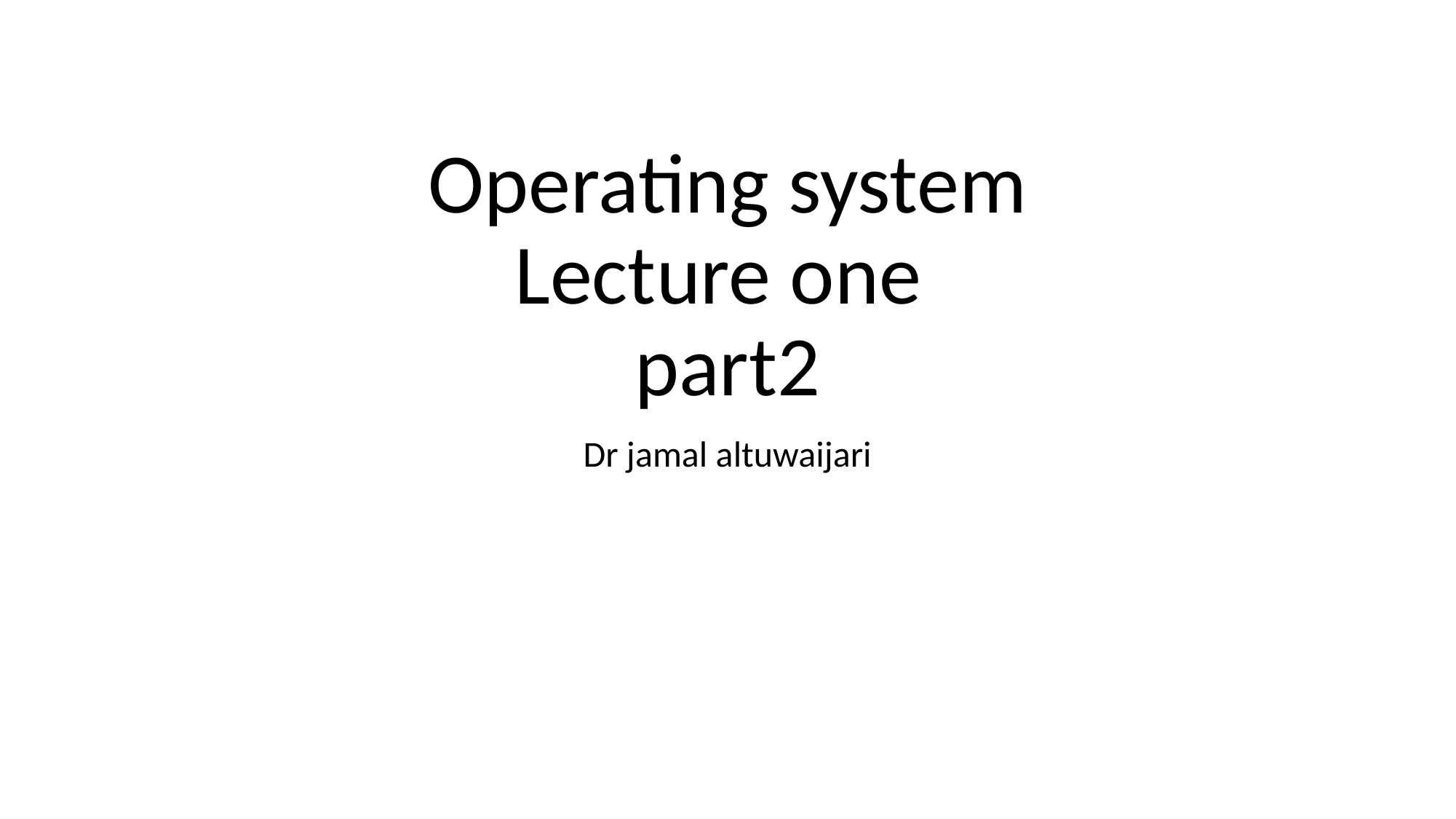

# Operating system Lecture one part2
Dr jamal altuwaijari